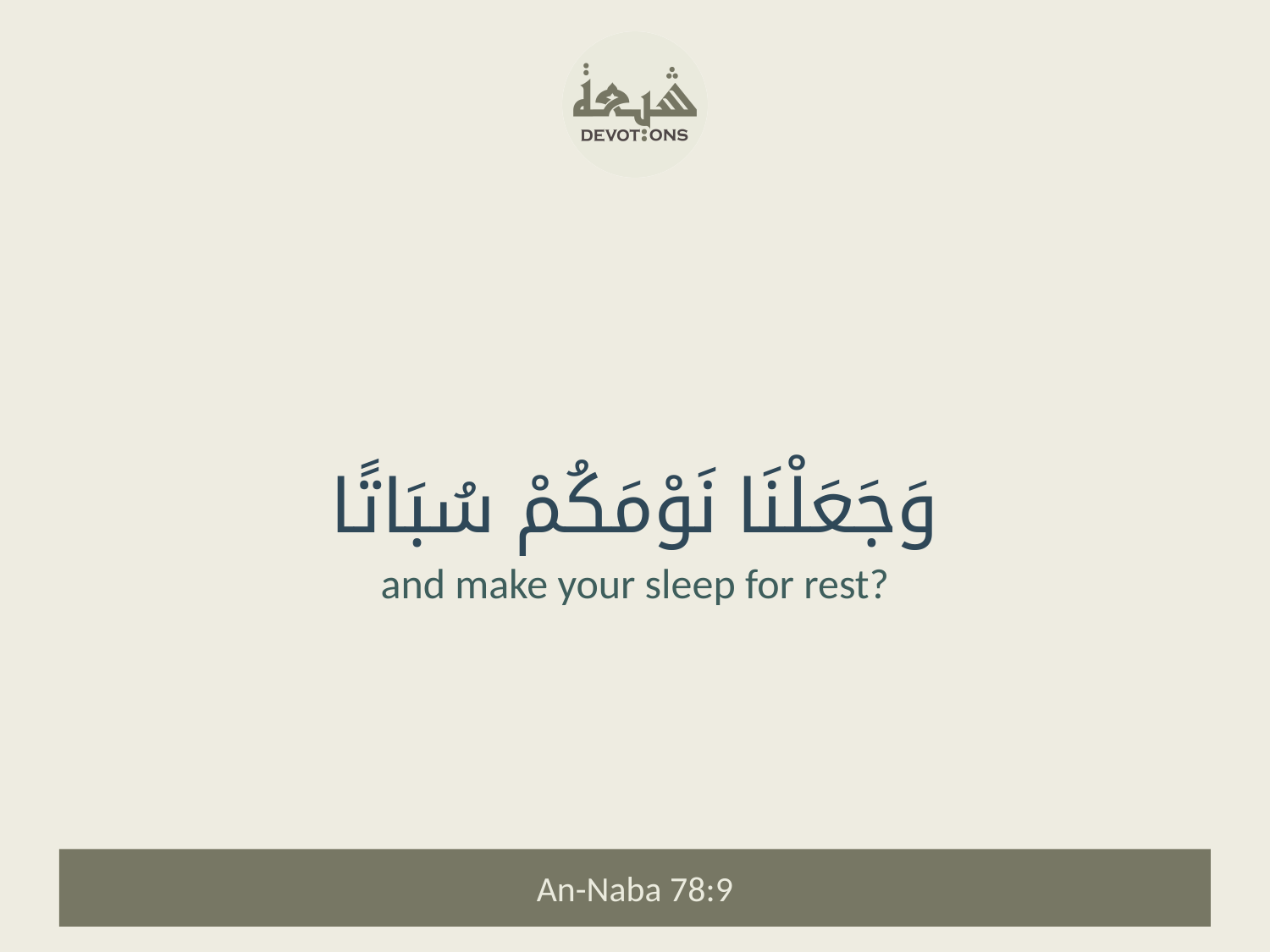

وَجَعَلْنَا نَوْمَكُمْ سُبَاتًا
and make your sleep for rest?
An-Naba 78:9